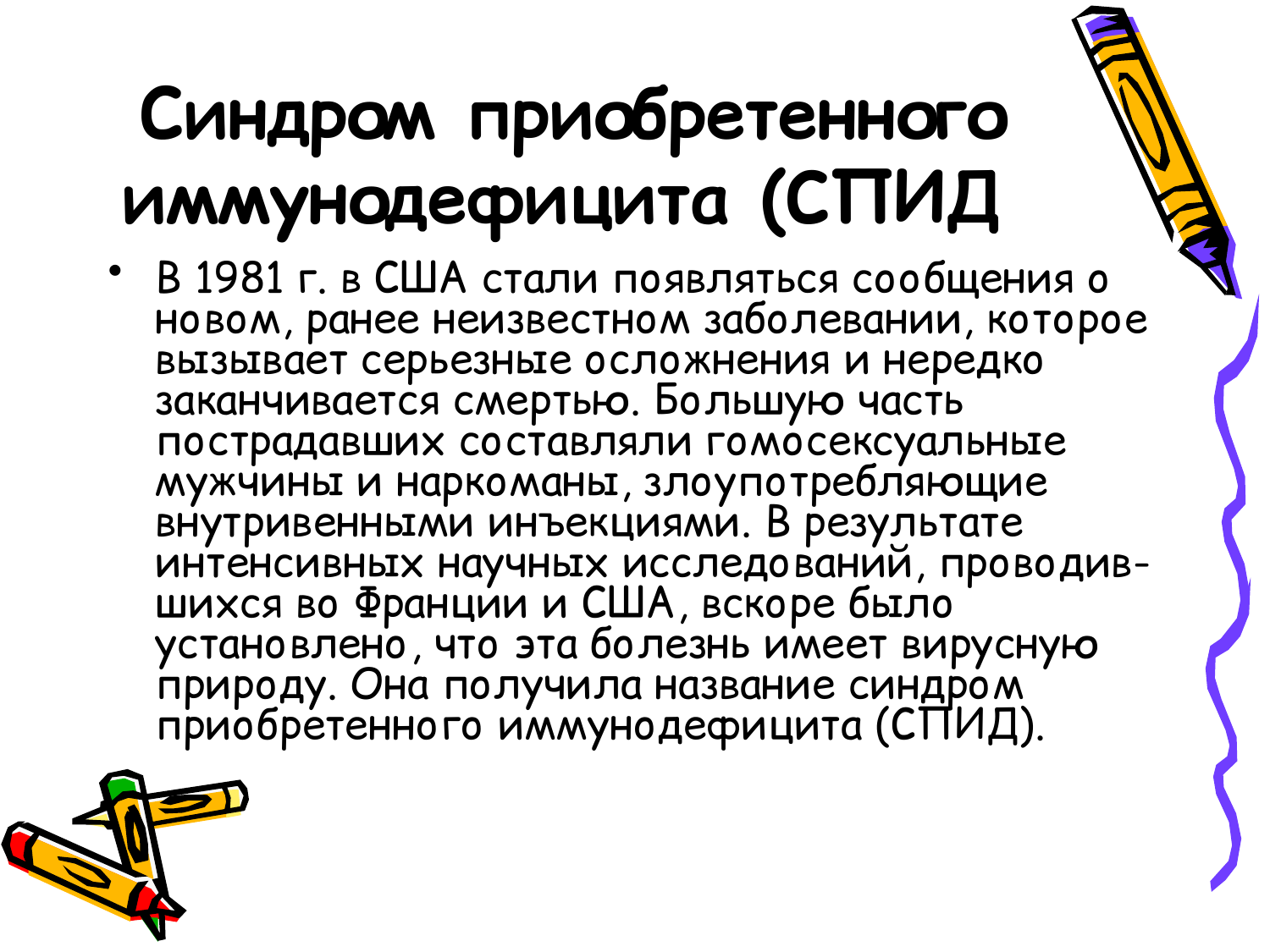

# Синдром приобретенного иммунодефицита (СПИД
В 1981 г. в США стали появляться сообщения о но­вом, ранее неизвестном заболевании, которое вызыва­ет серьезные осложнения и нередко заканчивается смертью. Большую часть пострадавших составляли гомосексуальные мужчины и наркоманы, злоупот­ребляющие внутривенными инъекциями. В результа­те интенсивных научных исследований, проводив-шихся во Франции и США, вскоре было установлено, что эта болезнь имеет вирусную природу. Она получи­ла название синдром приобретенного иммунодефи­цита (СПИД).